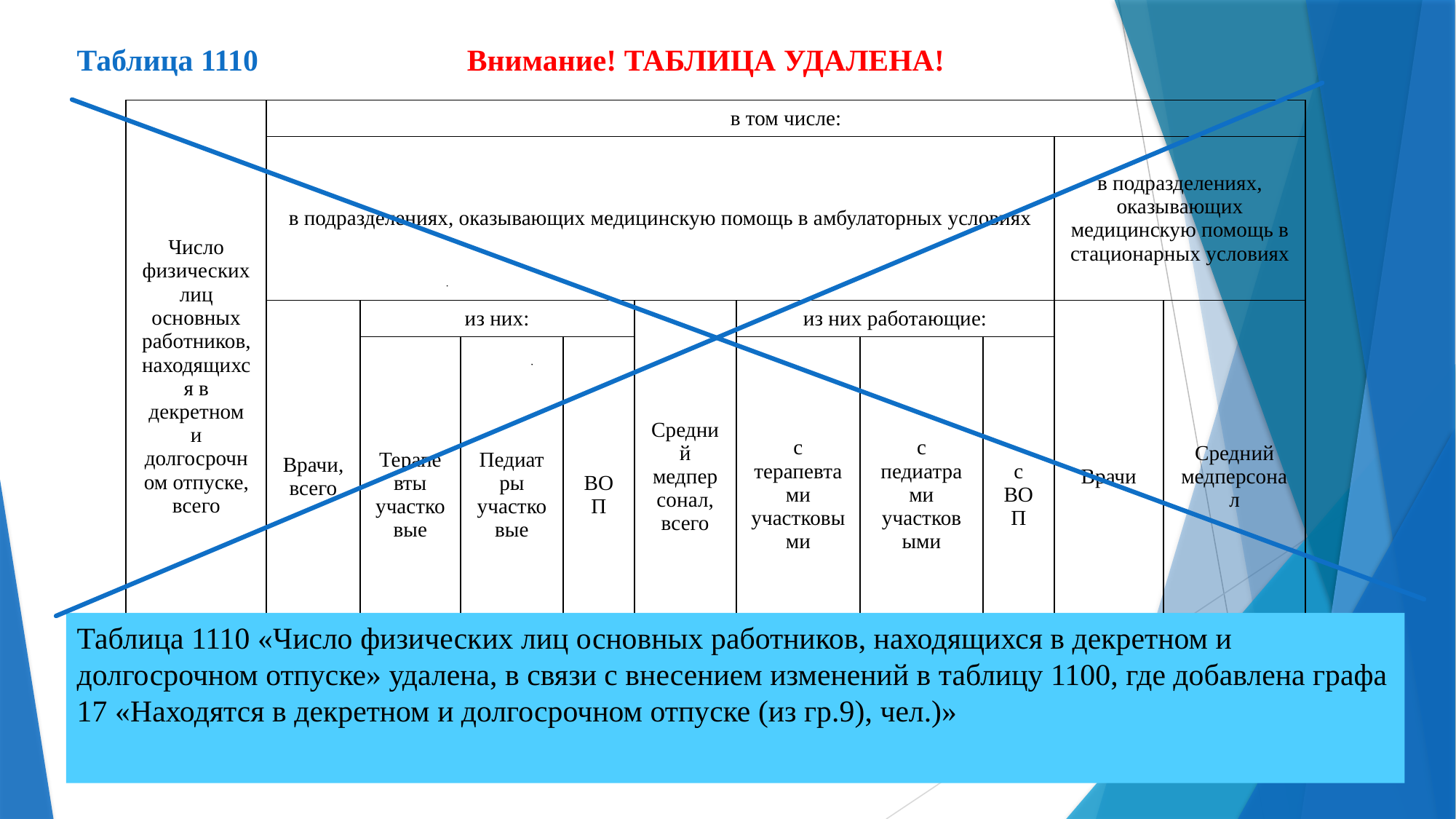

Таблица 1110
Внимание! ТАБЛИЦА УДАЛЕНА!
| Число физических лиц основных работников, находящихся в декретном и долгосрочном отпуске, всего | в том числе: |  |  |  |  |  |  |  |  |  |
| --- | --- | --- | --- | --- | --- | --- | --- | --- | --- | --- |
|  | в подразделениях, оказывающих медицинскую помощь в амбулаторных условиях |  |  |  |  |  |  |  | в подразделениях, оказывающих медицинскую помощь в стационарных условиях |  |
|  | Врачи, всего | из них: |  |  | Средний медперсонал, всего | из них работающие: |  |  | Врачи | Средний медперсонал |
|  |  | Терапевты участковые | Педиатры участковые | ВОП |  | с терапевтами участковыми | с педиатрами участковыми | с ВОП |  |  |
| 1 | 2 | 3 | 4 | 5 | 6 | 7 | 8 | 9 | 10 | 11 |
|  |  |  |  |  |  |  |  |  |  |  |

Таблица 1110 «Число физических лиц основных работников, находящихся в декретном и долгосрочном отпуске» удалена, в связи с внесением изменений в таблицу 1100, где добавлена графа 17 «Находятся в декретном и долгосрочном отпуске (из гр.9), чел.)»